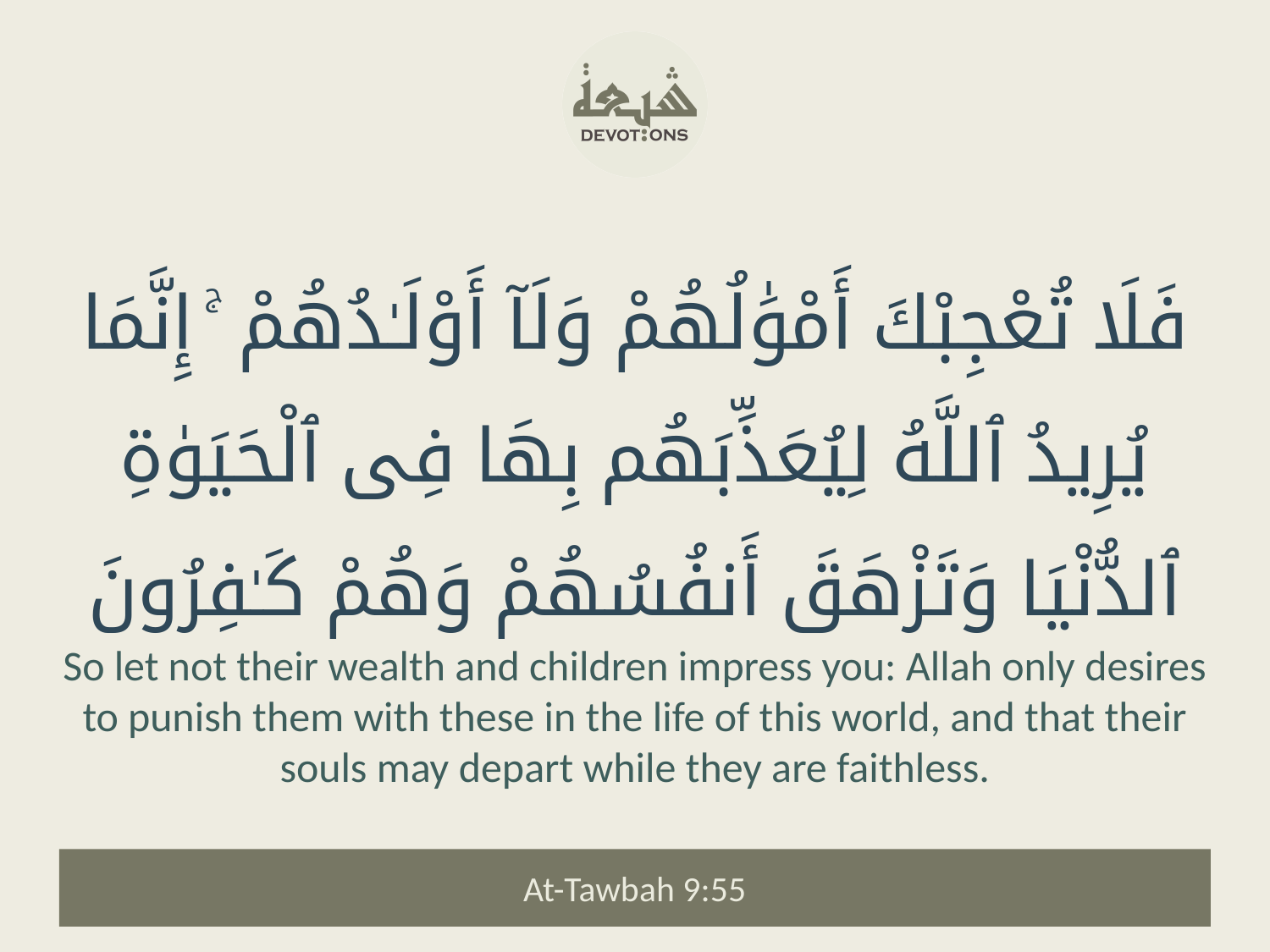

فَلَا تُعْجِبْكَ أَمْوَٰلُهُمْ وَلَآ أَوْلَـٰدُهُمْ ۚ إِنَّمَا يُرِيدُ ٱللَّهُ لِيُعَذِّبَهُم بِهَا فِى ٱلْحَيَوٰةِ ٱلدُّنْيَا وَتَزْهَقَ أَنفُسُهُمْ وَهُمْ كَـٰفِرُونَ
So let not their wealth and children impress you: Allah only desires to punish them with these in the life of this world, and that their souls may depart while they are faithless.
At-Tawbah 9:55